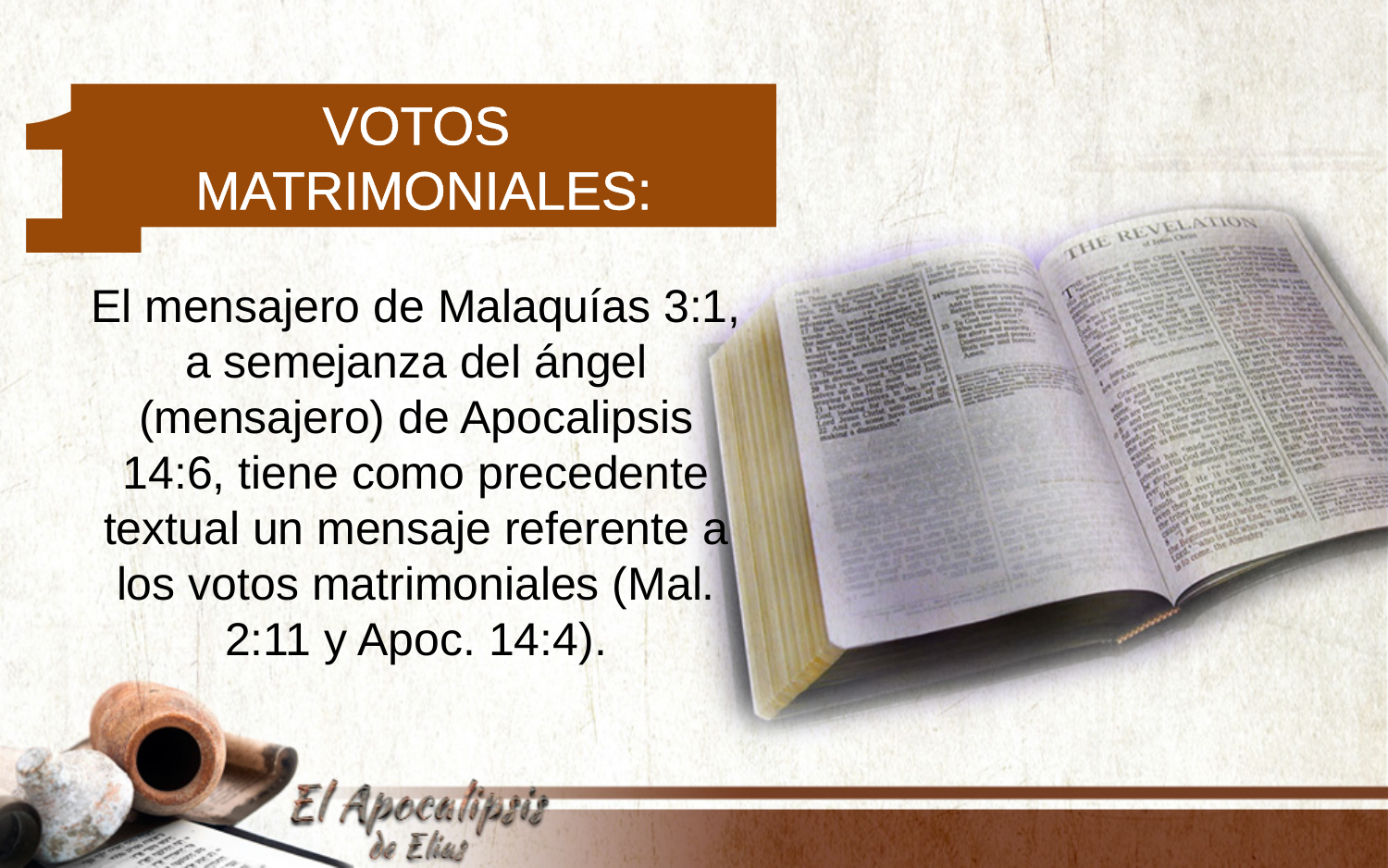

1
Votos
matrimoniales:
El mensajero de Malaquías 3:1, a semejanza del ángel (mensajero) de Apocalipsis 14:6, tiene como precedente
textual un mensaje referente a los votos matrimoniales (Mal. 2:11 y Apoc. 14:4).